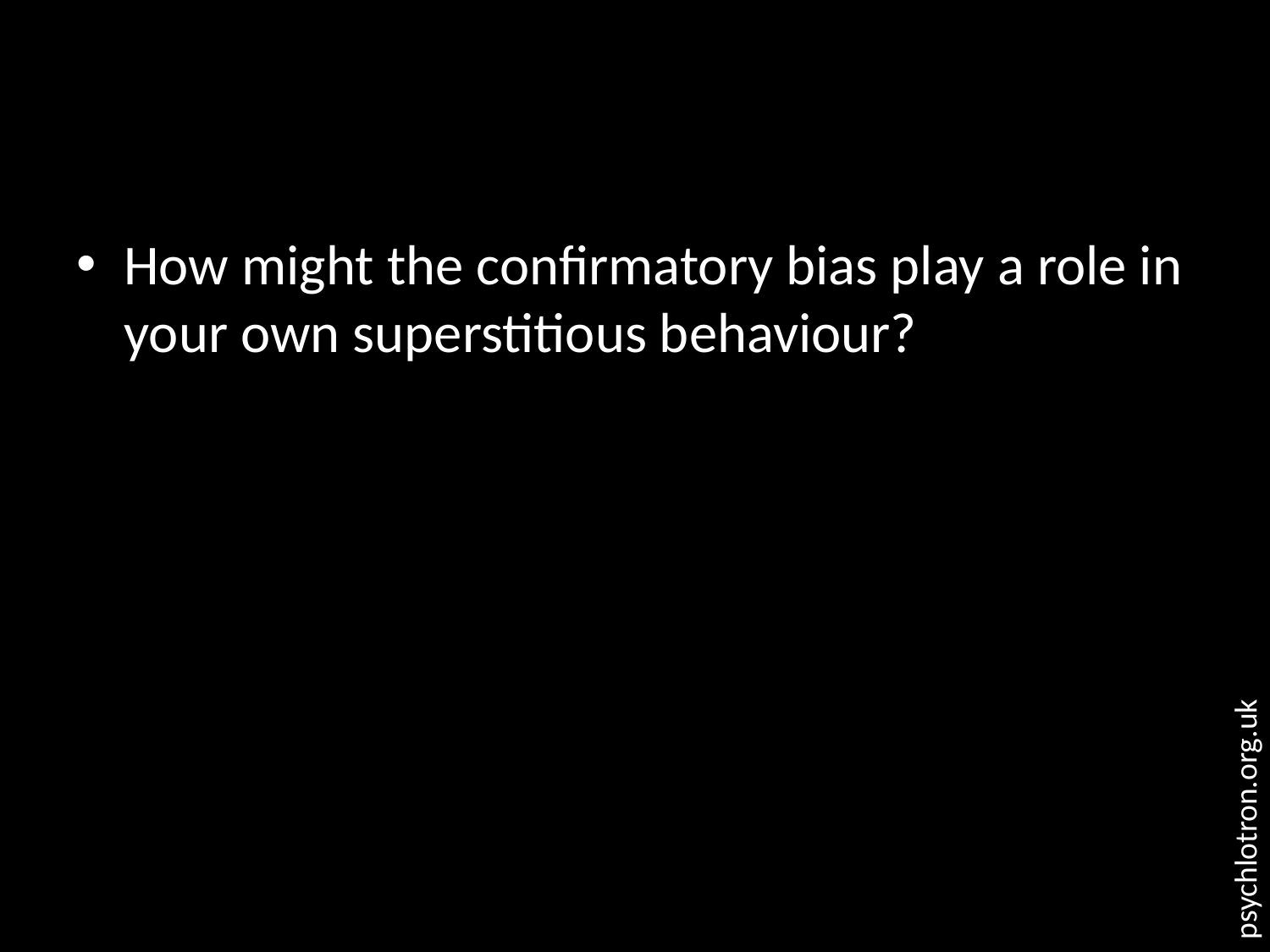

#
How might the confirmatory bias play a role in your own superstitious behaviour?